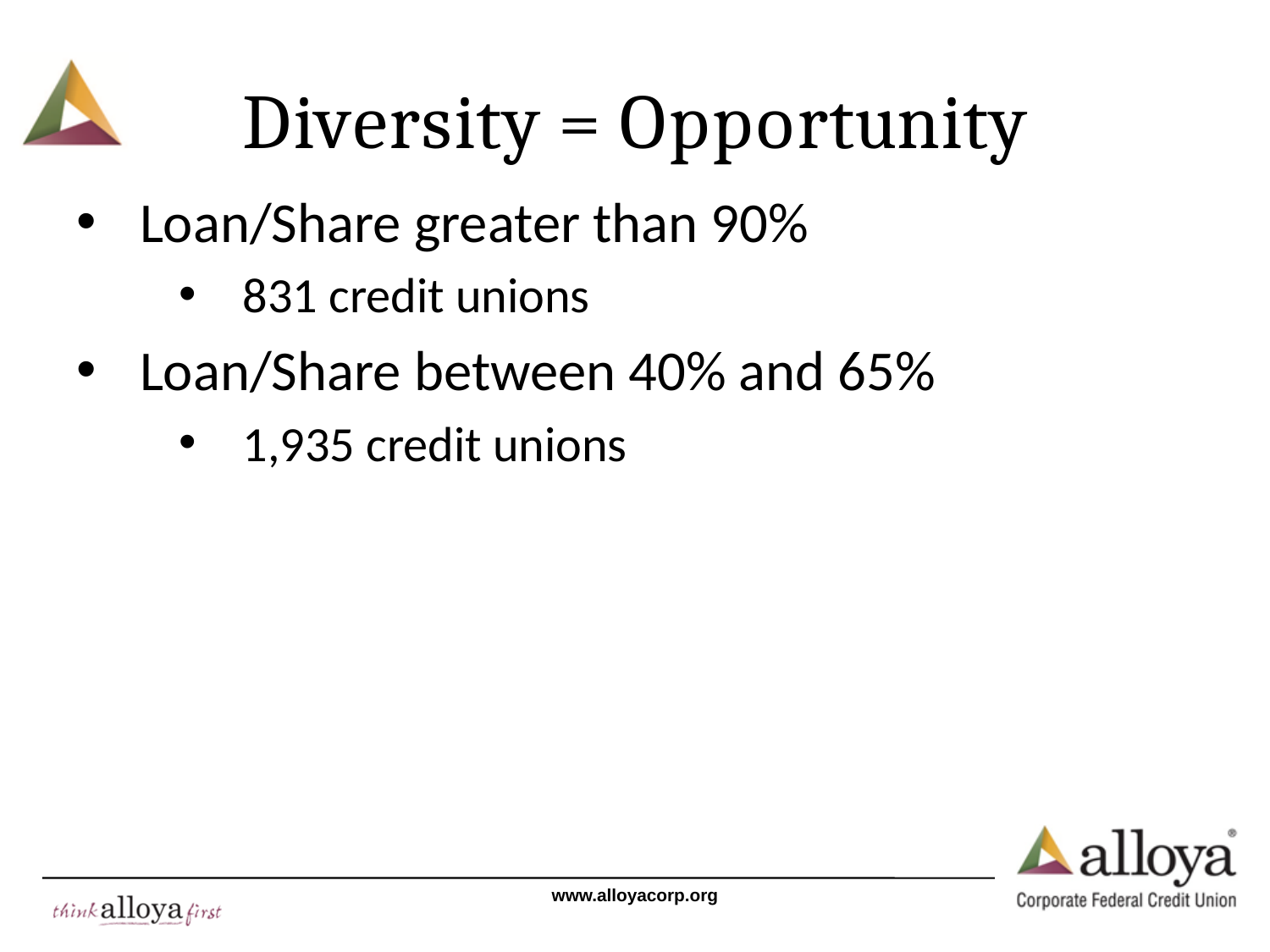

# Diversity = Opportunity
Loan/Share greater than 90%
831 credit unions
Loan/Share between 40% and 65%
1,935 credit unions